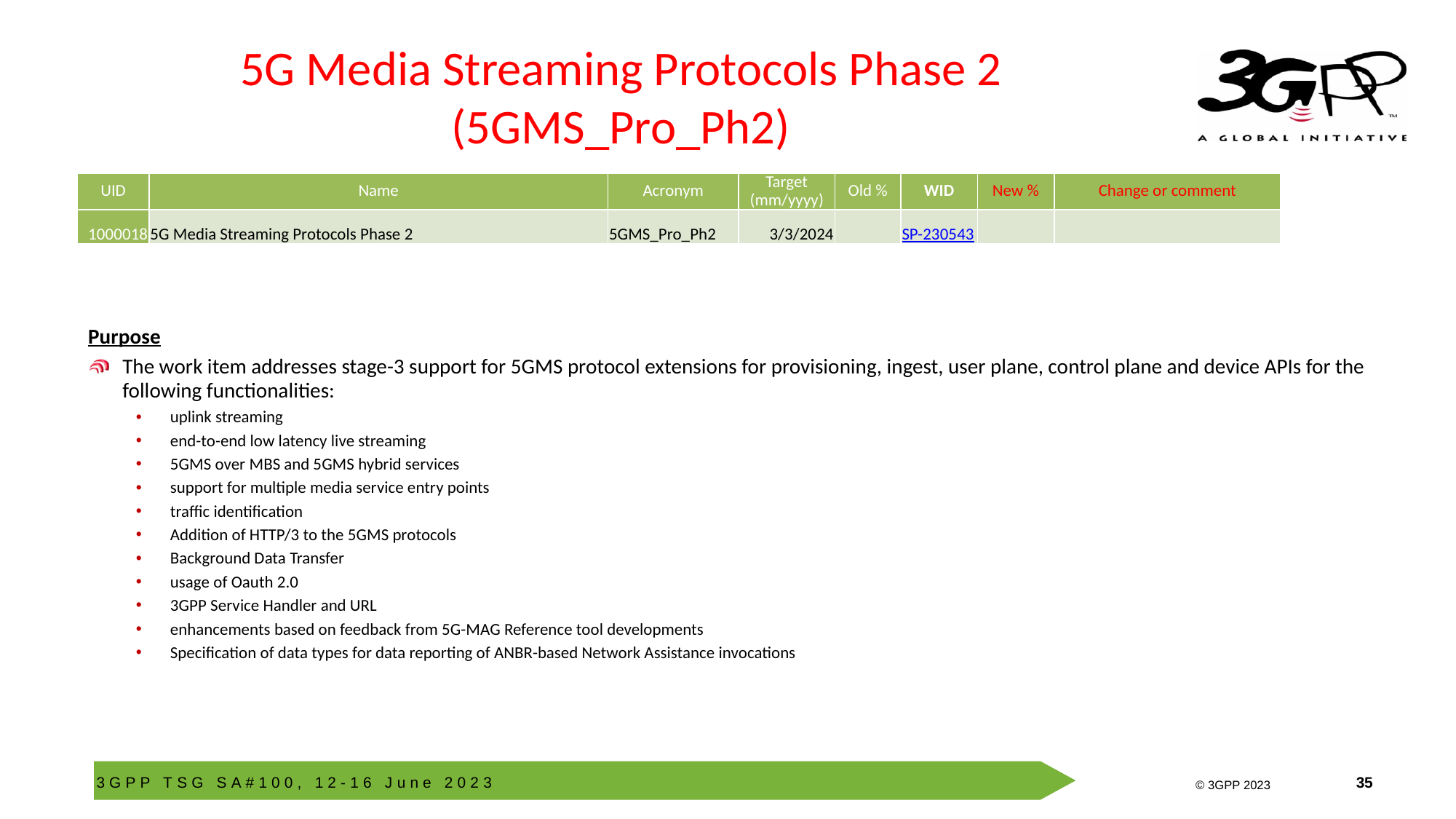

# 5G Media Streaming Protocols Phase 2 (5GMS_Pro_Ph2)
| UID | Name | Acronym | Target (mm/yyyy) | Old % | WID | New % | Change or comment |
| --- | --- | --- | --- | --- | --- | --- | --- |
| 1000018 | 5G Media Streaming Protocols Phase 2 | 5GMS\_Pro\_Ph2 | 3/3/2024 |  | SP-230543 |  |  |
Purpose
The work item addresses stage-3 support for 5GMS protocol extensions for provisioning, ingest, user plane, control plane and device APIs for the following functionalities:
uplink streaming
end-to-end low latency live streaming
5GMS over MBS and 5GMS hybrid services
support for multiple media service entry points
traffic identification
Addition of HTTP/3 to the 5GMS protocols
Background Data Transfer
usage of Oauth 2.0
3GPP Service Handler and URL
enhancements based on feedback from 5G-MAG Reference tool developments
Specification of data types for data reporting of ANBR-based Network Assistance invocations